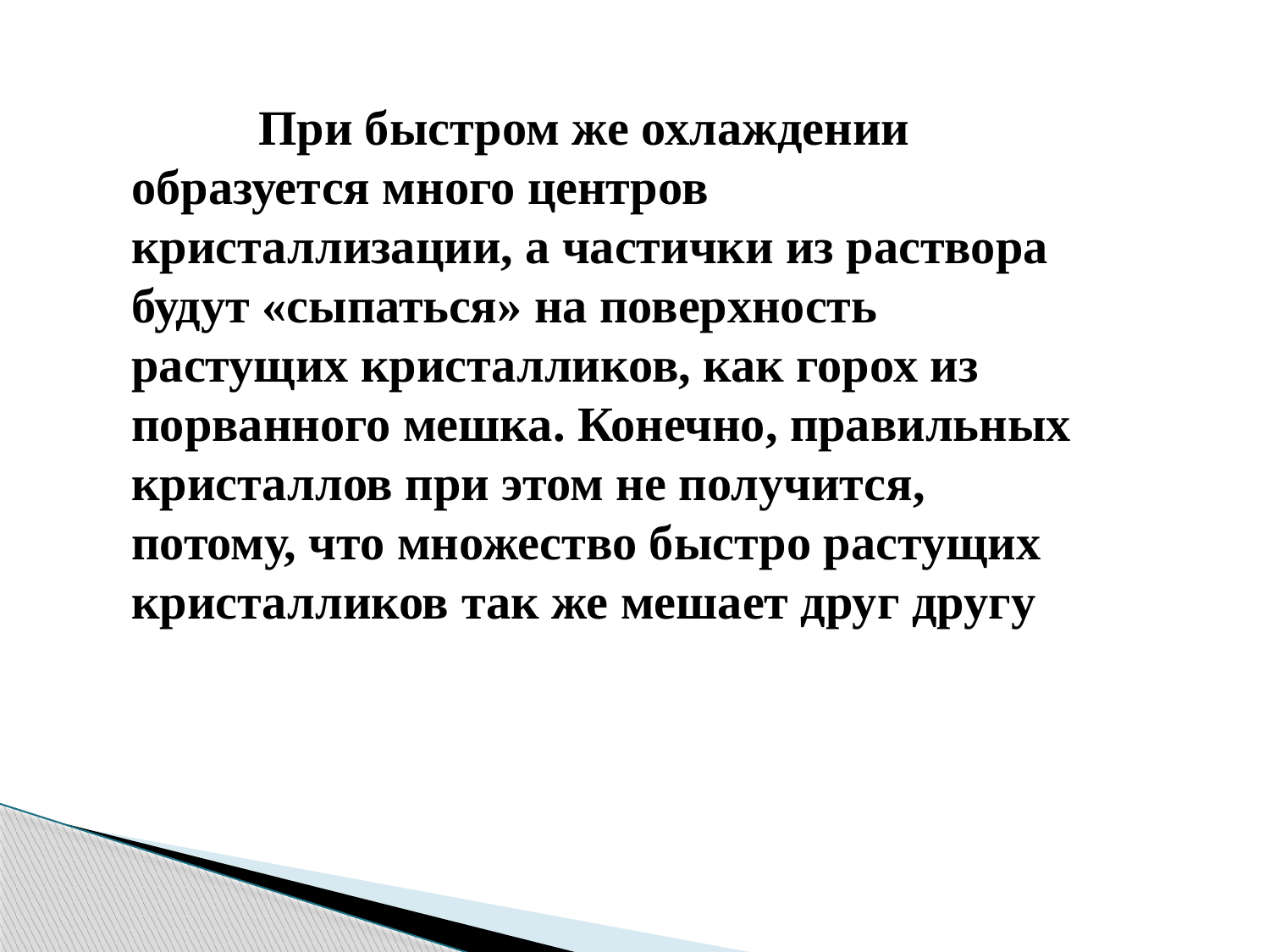

При быстром же охлаждении образуется много центров кристаллизации, а частички из раствора будут «сыпаться» на поверхность растущих кристалликов, как горох из порванного мешка. Конечно, правильных кристаллов при этом не получится, потому, что множество быстро растущих кристалликов так же мешает друг другу